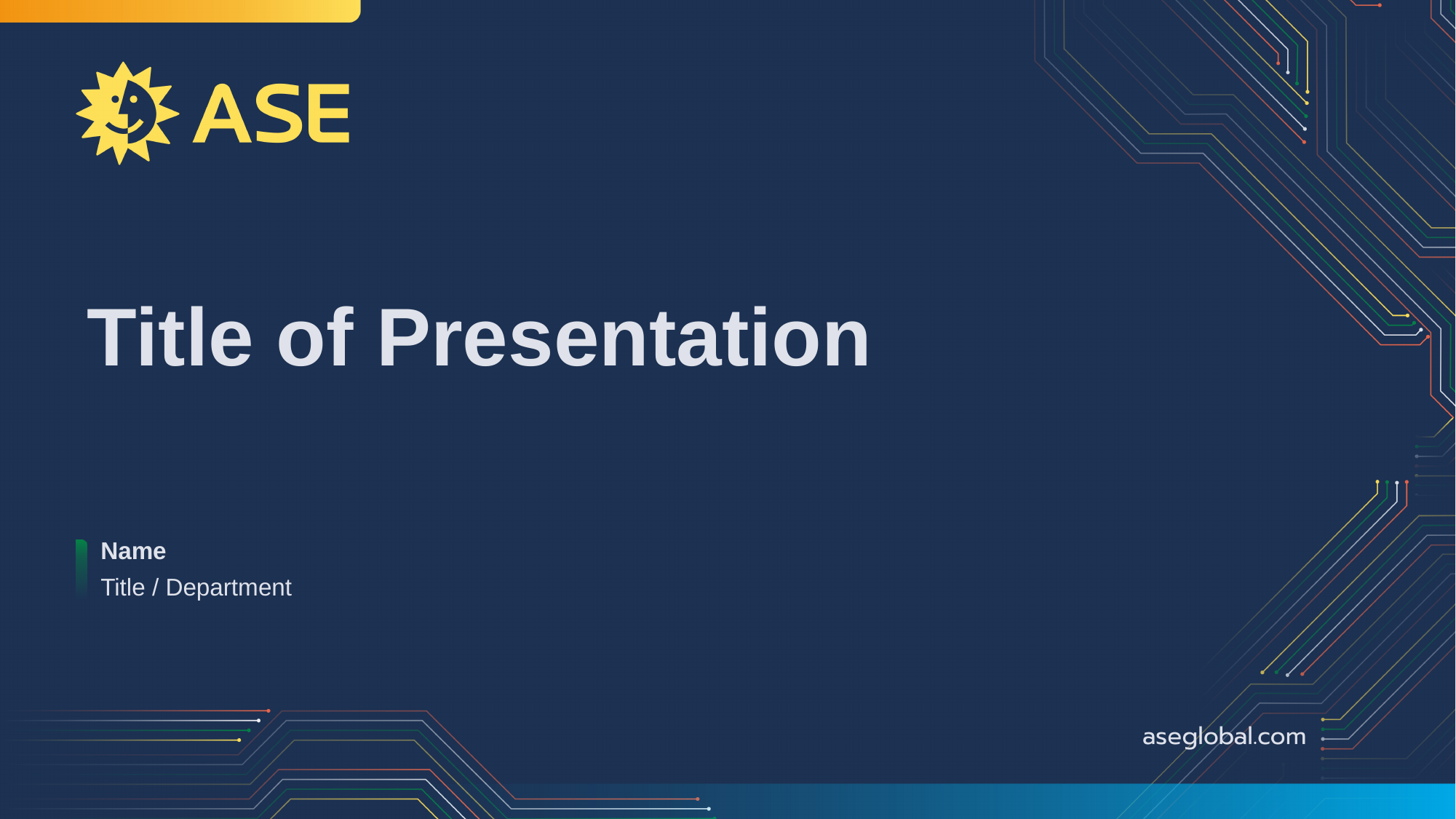

# Title of Presentation
Name
Title / Department